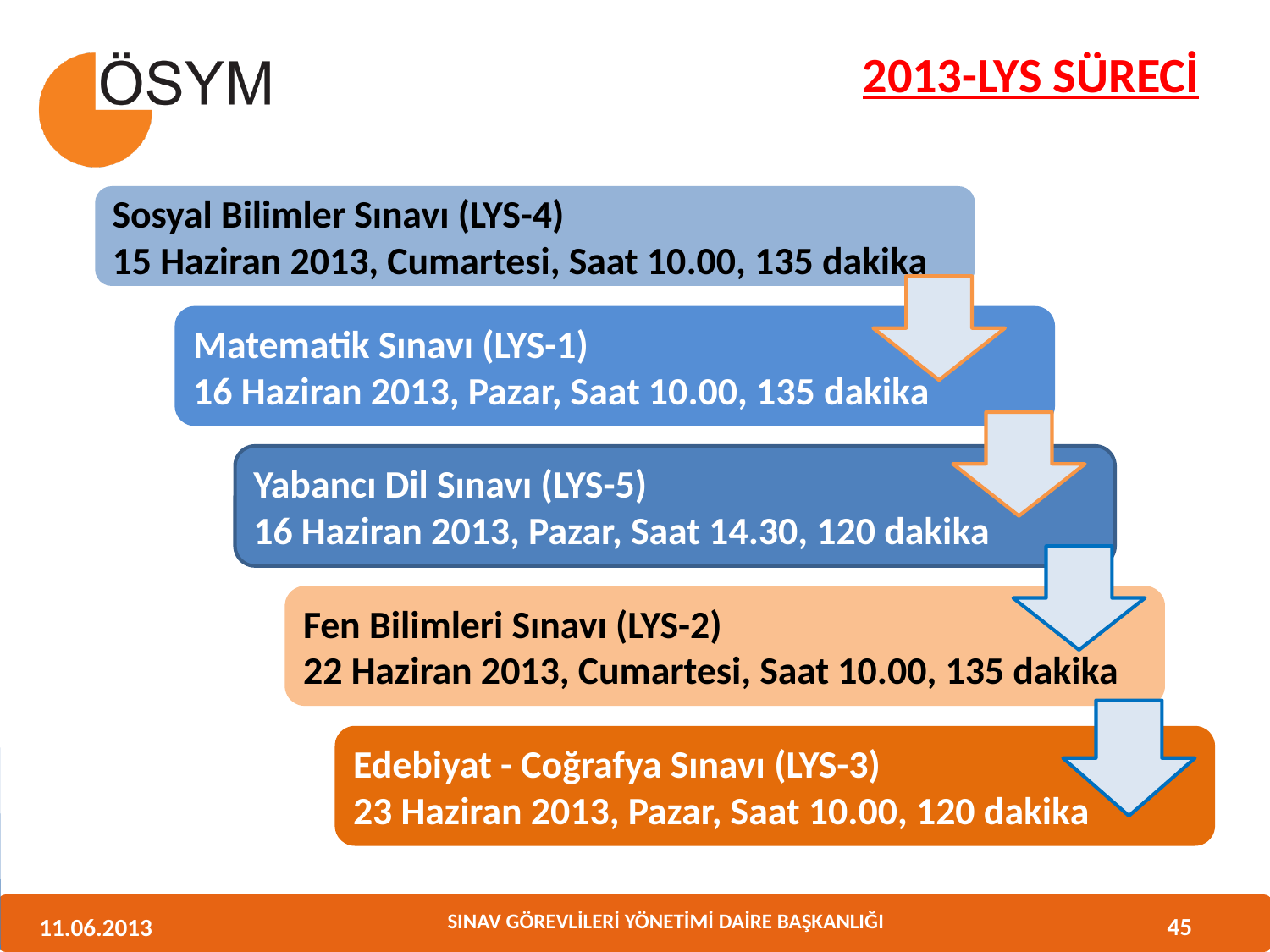

# 2013-LYS SÜRECİ
Sosyal Bilimler Sınavı (LYS-4)
15 Haziran 2013, Cumartesi, Saat 10.00, 135 dakika

Matematik Sınavı (LYS-1)
16 Haziran 2013, Pazar, Saat 10.00, 135 dakika

Yabancı Dil Sınavı (LYS-5)
16 Haziran 2013, Pazar, Saat 14.30, 120 dakika

Fen Bilimleri Sınavı (LYS-2)
22 Haziran 2013, Cumartesi, Saat 10.00, 135 dakika

Edebiyat - Coğrafya Sınavı (LYS-3)
23 Haziran 2013, Pazar, Saat 10.00, 120 dakika
45
11.06.2013